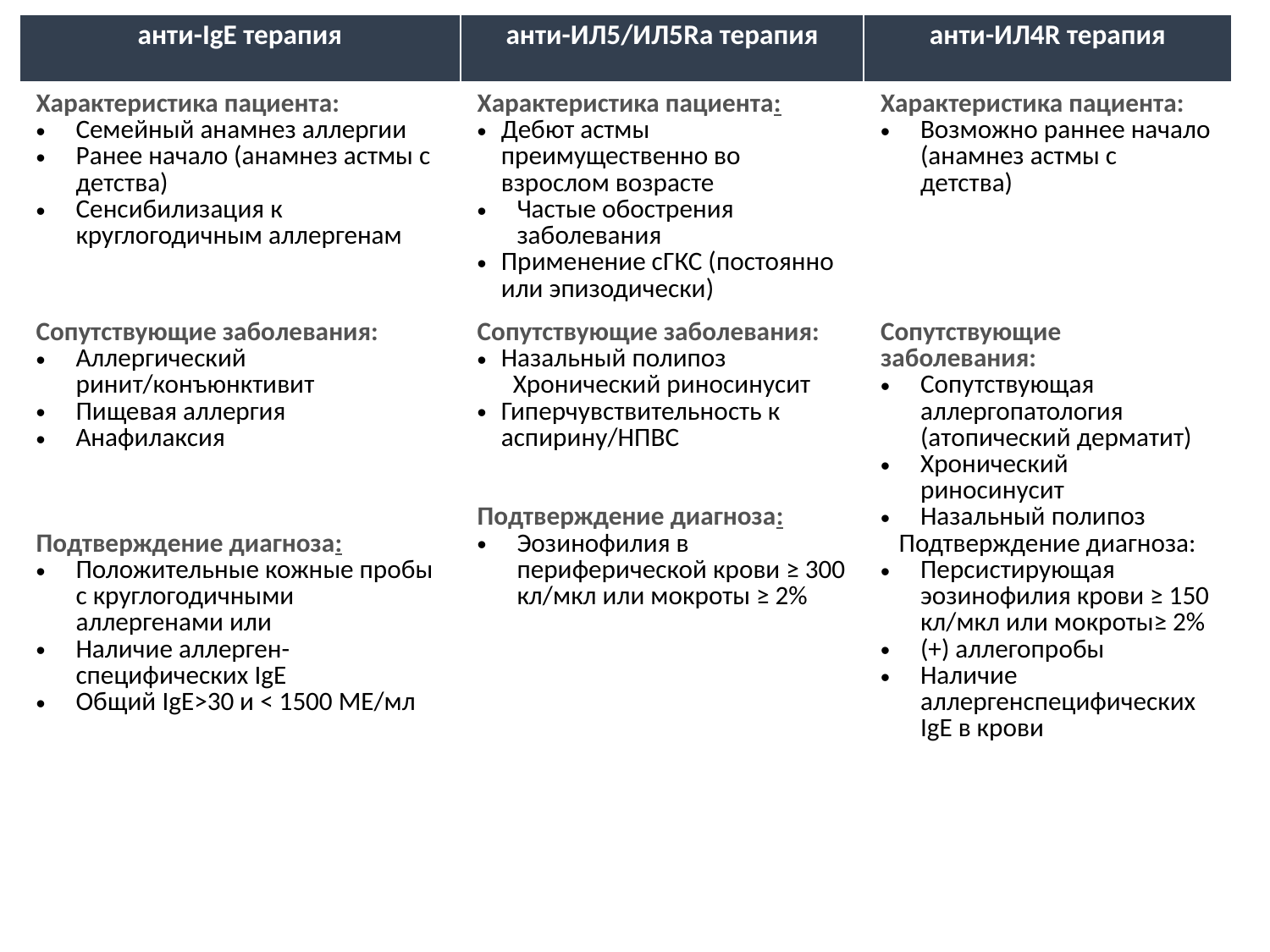

| анти-IgE терапия | анти-ИЛ5/ИЛ5Rа терапия | анти-ИЛ4R терапия |
| --- | --- | --- |
| Характеристика пациента: Семейный анамнез аллергии Ранее начало (анамнез астмы с детства) Сенсибилизация к круглогодичным аллергенам | Характеристика пациента: Дебют астмы преимущественно во взрослом возрасте Частые обострения заболевания Применение сГКС (постоянно или эпизодически) | Характеристика пациента: Возможно раннее начало (анамнез астмы с детства) |
| Сопутствующие заболевания: Аллергический ринит/конъюнктивит Пищевая аллергия Анафилаксия Подтверждение диагноза: Положительные кожные пробы с круглогодичными аллергенами или Наличие аллерген-специфических IgE Общий IgE>30 и < 1500 МЕ/мл | Сопутствующие заболевания: Назальный полипоз Хронический риносинусит Гиперчувствительность к аспирину/НПВС Подтверждение диагноза: Эозинофилия в периферической крови ≥ 300 кл/мкл или мокроты ≥ 2% | Сопутствующие заболевания: Сопутствующая аллергопатология (атопический дерматит) Хронический риносинусит Назальный полипоз Подтверждение диагноза: Персистирующая эозинофилия крови ≥ 150 кл/мкл или мокроты≥ 2% (+) аллегопробы Наличие аллергенспецифических IgE в крови |